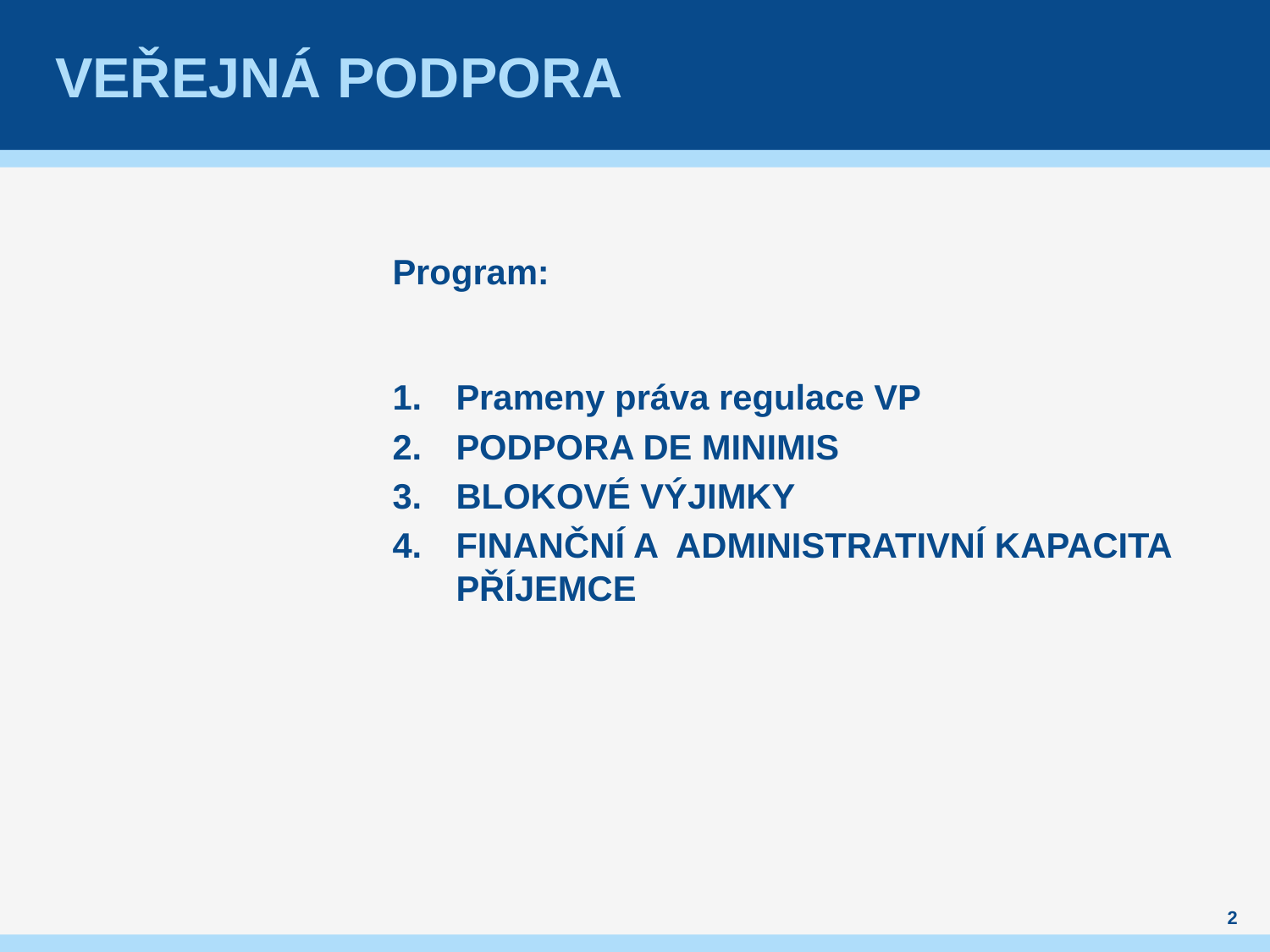

# Veřejná podpora
Program:

Prameny práva regulace VP
PODPORA DE MINIMIS
BLOKOVÉ VÝJIMKY
FINANČNÍ A  ADMINISTRATIVNÍ KAPACITA PŘÍJEMCE

2